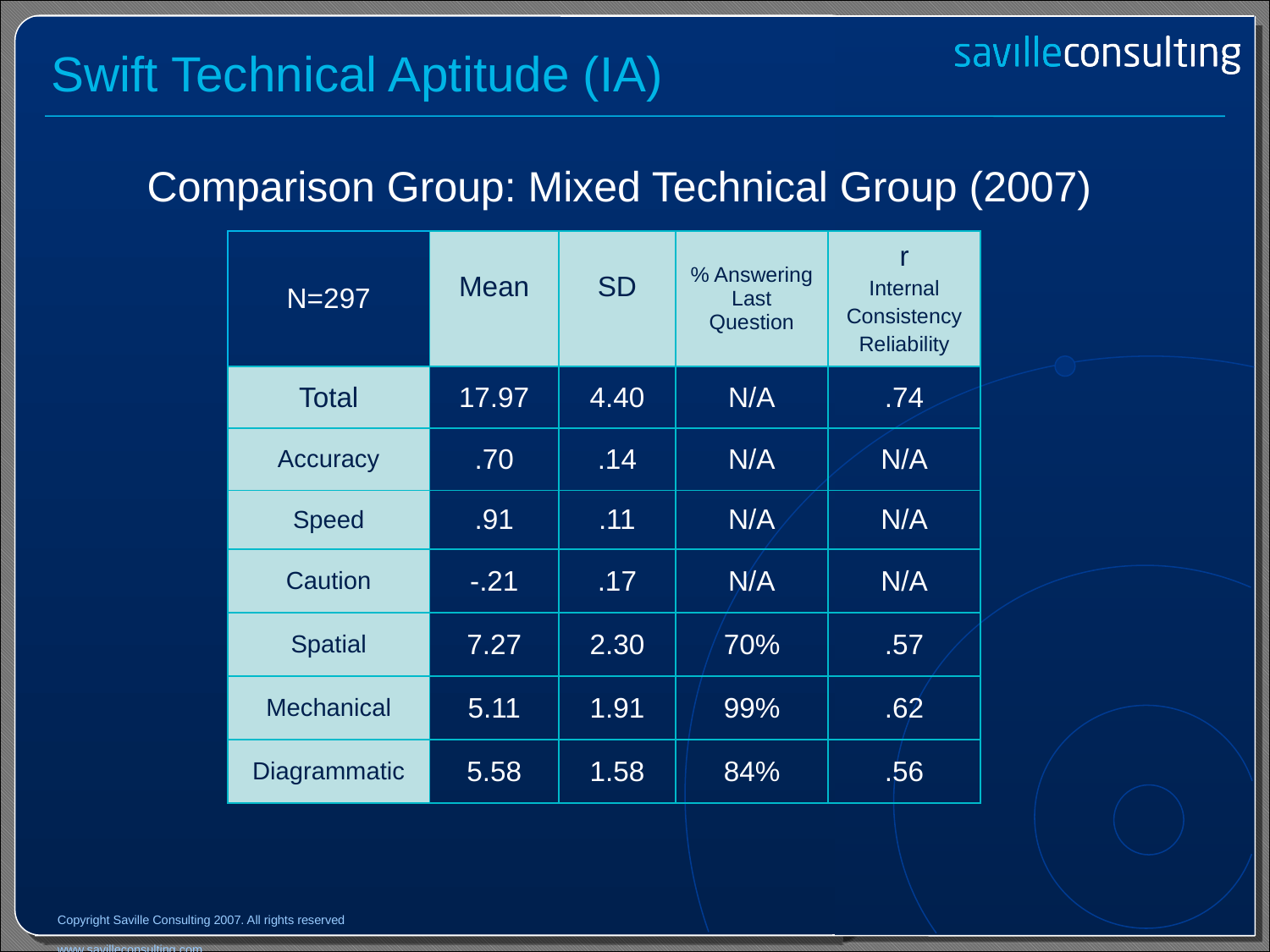

Swift Technical Aptitude (IA)
Comparison Group: Mixed Technical Group (2007)

| N=297 | Mean | SD | % Answering Last Question | r Internal Consistency Reliability |
| --- | --- | --- | --- | --- |
| Total | 17.97 | 4.40 | N/A | .74 |
| Accuracy | .70 | .14 | N/A | N/A |
| Speed | .91 | .11 | N/A | N/A |
| Caution | -.21 | .17 | N/A | N/A |
| Spatial | 7.27 | 2.30 | 70% | .57 |
| Mechanical | 5.11 | 1.91 | 99% | .62 |
| Diagrammatic | 5.58 | 1.58 | 84% | .56 |